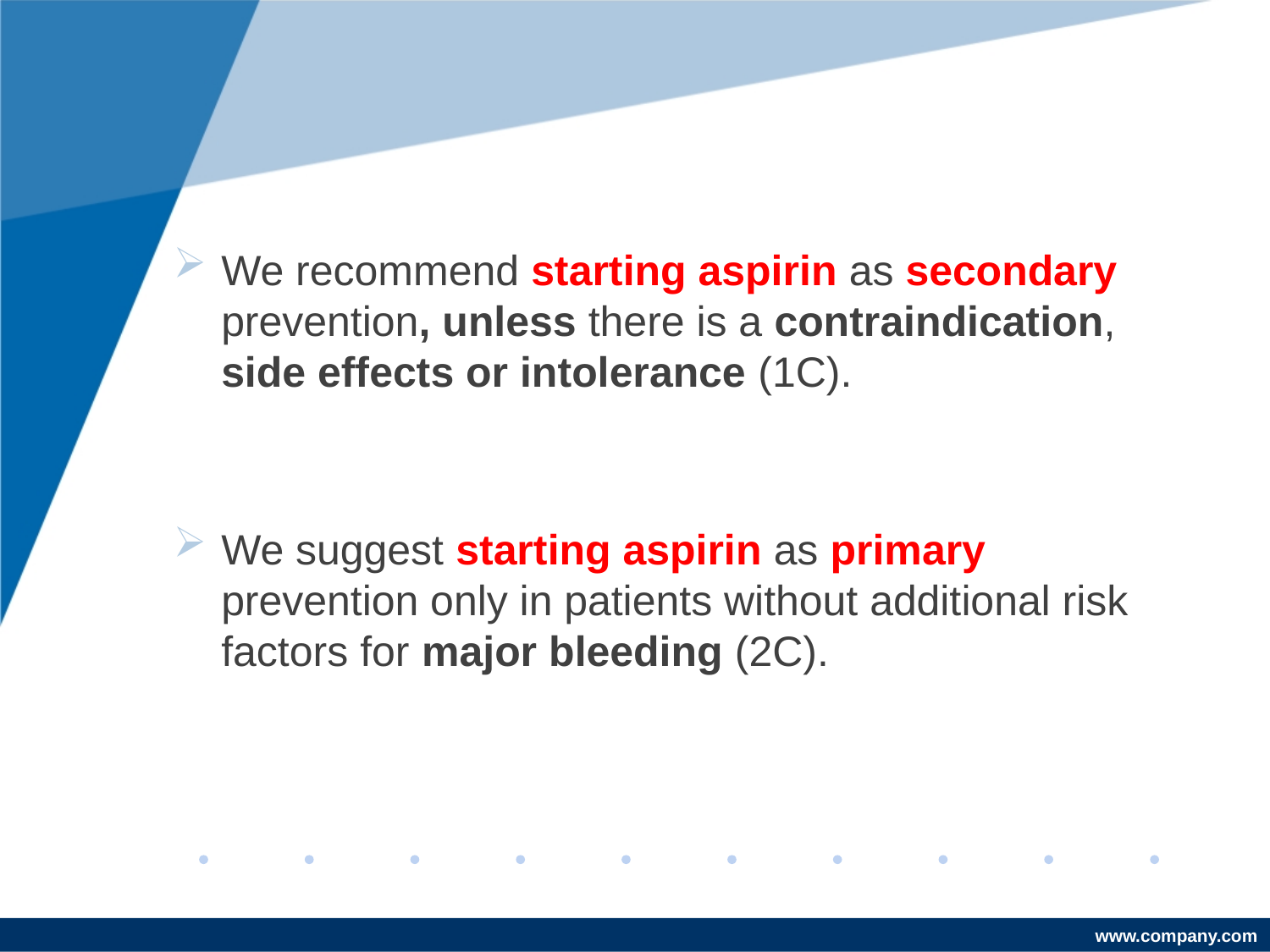

#
We recommend starting aspirin as secondary prevention, unless there is a contraindication, side effects or intolerance (1C).

We suggest starting aspirin as primary prevention only in patients without additional risk factors for major bleeding (2C).